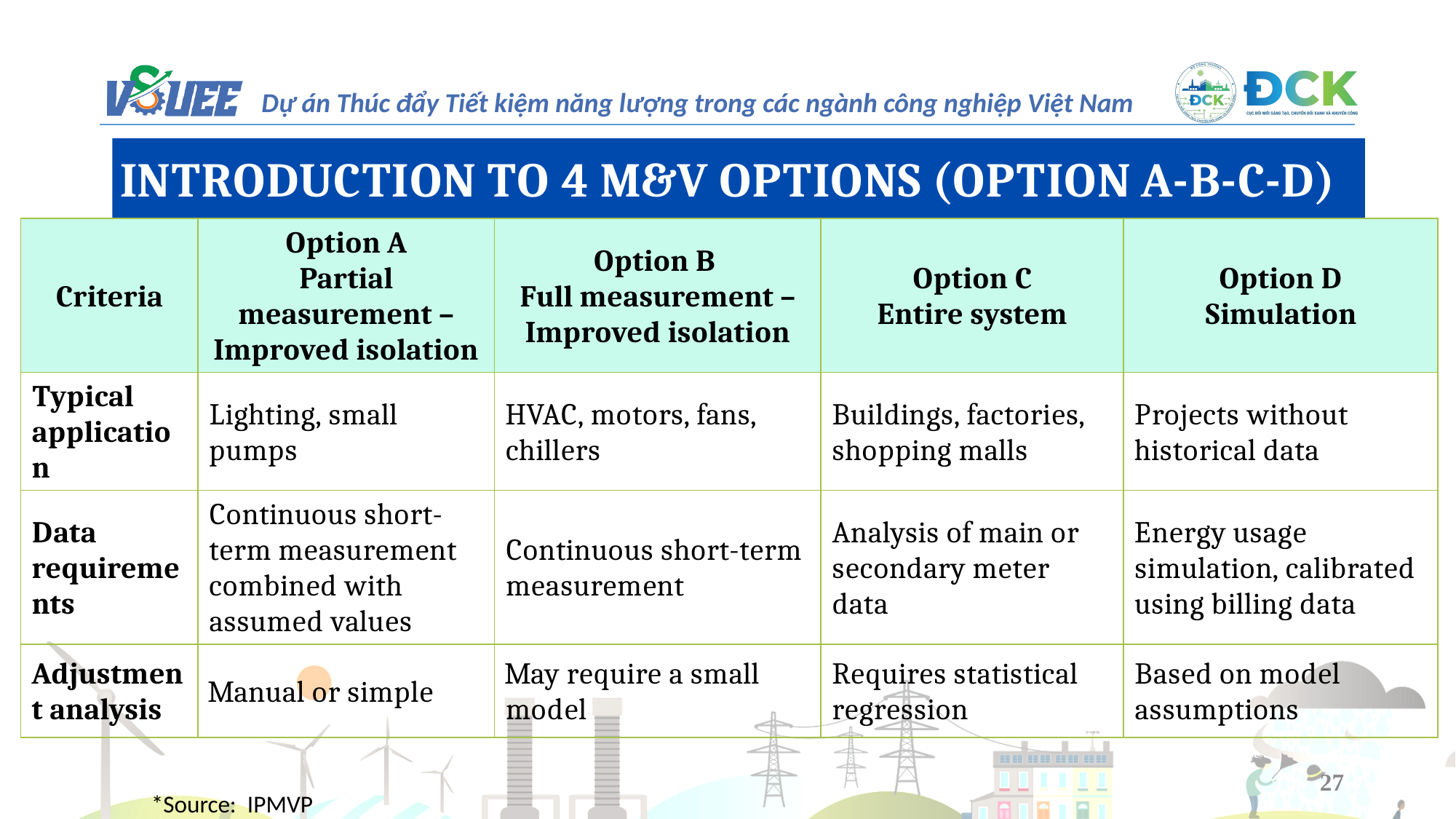

INTRODUCTION TO 4 M&V OPTIONS (OPTION A-B-C-D)
| Criteria | Option A Partial measurement – Improved isolation | Option B Full measurement – Improved isolation | Option C Entire system | Option D Simulation |
| --- | --- | --- | --- | --- |
| Typical application | Lighting, small pumps | HVAC, motors, fans, chillers | Buildings, factories, shopping malls | Projects without historical data |
| Data requirements | Continuous short-term measurement combined with assumed values | Continuous short-term measurement | Analysis of main or secondary meter data | Energy usage simulation, calibrated using billing data |
| Adjustment analysis | Manual or simple | May require a small model | Requires statistical regression | Based on model assumptions |
27
*Source:  IPMVP